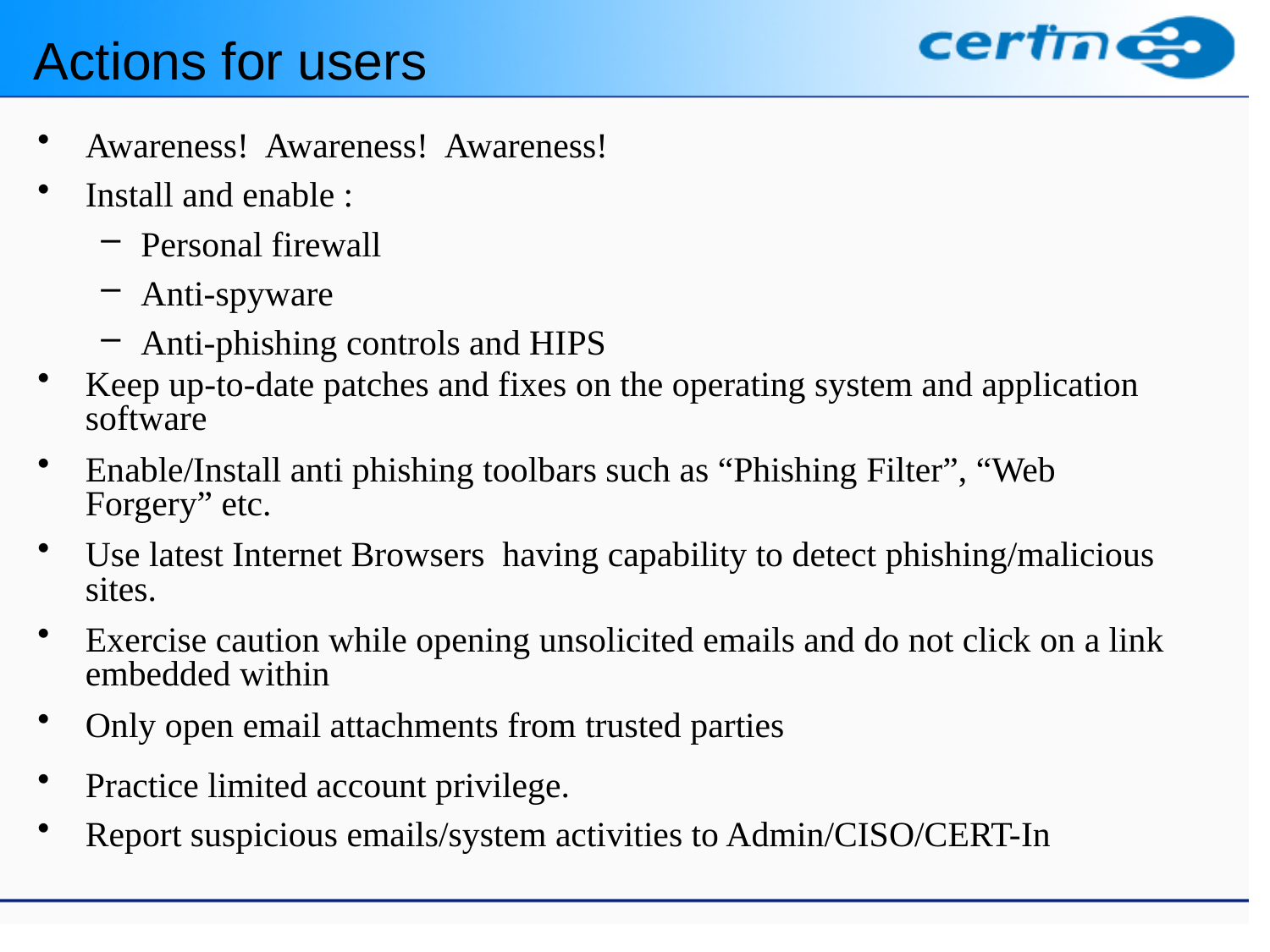

# Actions for users
Awareness!  Awareness!  Awareness!
Install and enable :
Personal firewall
Anti-spyware
Anti-phishing controls and HIPS
Keep up-to-date patches and fixes on the operating system and application software
Enable/Install anti phishing toolbars such as “Phishing Filter”, “Web Forgery” etc.
Use latest Internet Browsers  having capability to detect phishing/malicious sites.
Exercise caution while opening unsolicited emails and do not click on a link embedded within
Only open email attachments from trusted parties
Practice limited account privilege.
Report suspicious emails/system activities to Admin/CISO/CERT-In